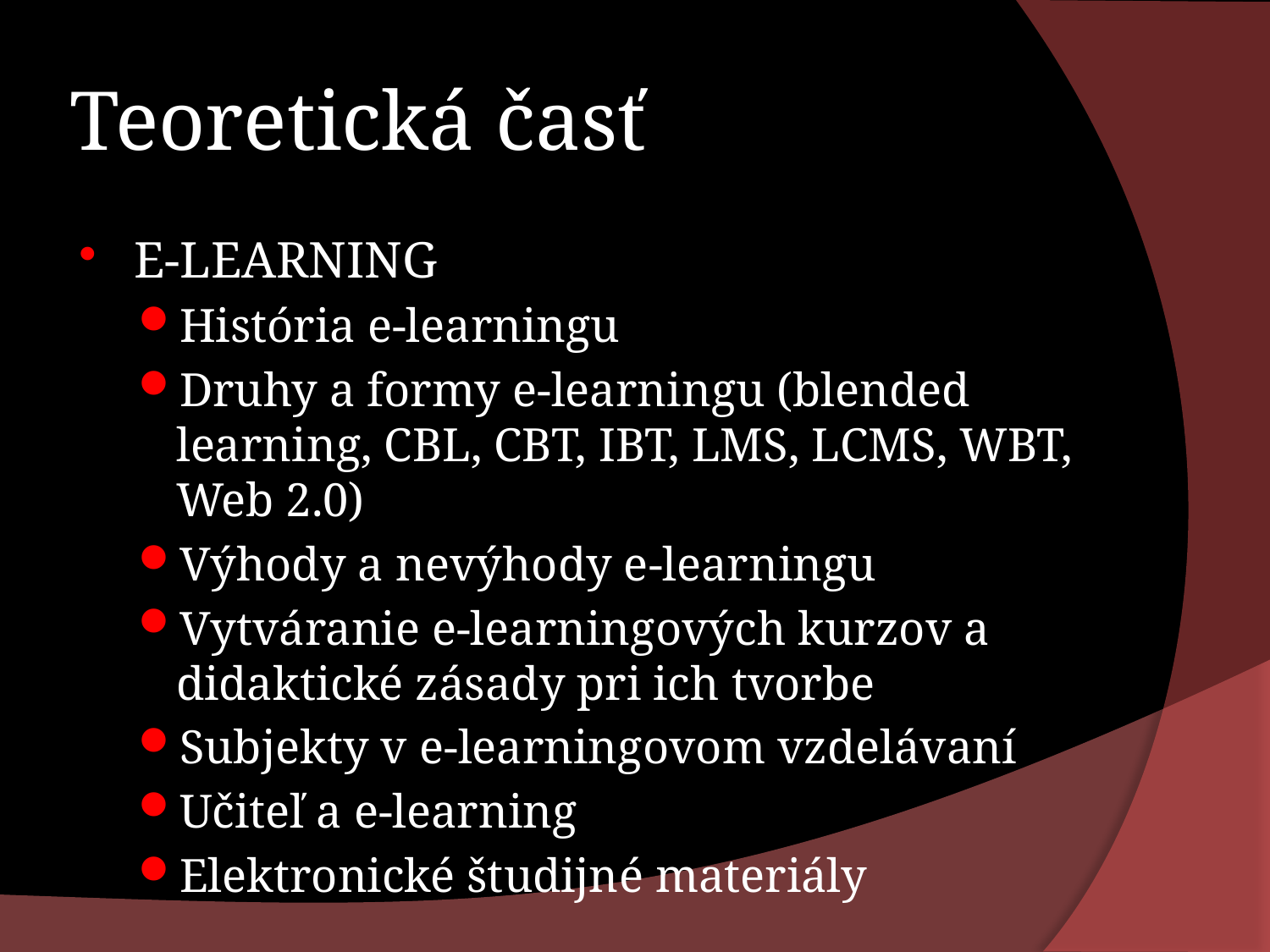

# Teoretická časť
E-LEARNING
História e-learningu
Druhy a formy e-learningu (blended learning, CBL, CBT, IBT, LMS, LCMS, WBT, Web 2.0)
Výhody a nevýhody e-learningu
Vytváranie e-learningových kurzov a didaktické zásady pri ich tvorbe
Subjekty v e-learningovom vzdelávaní
Učiteľ a e-learning
Elektronické študijné materiály